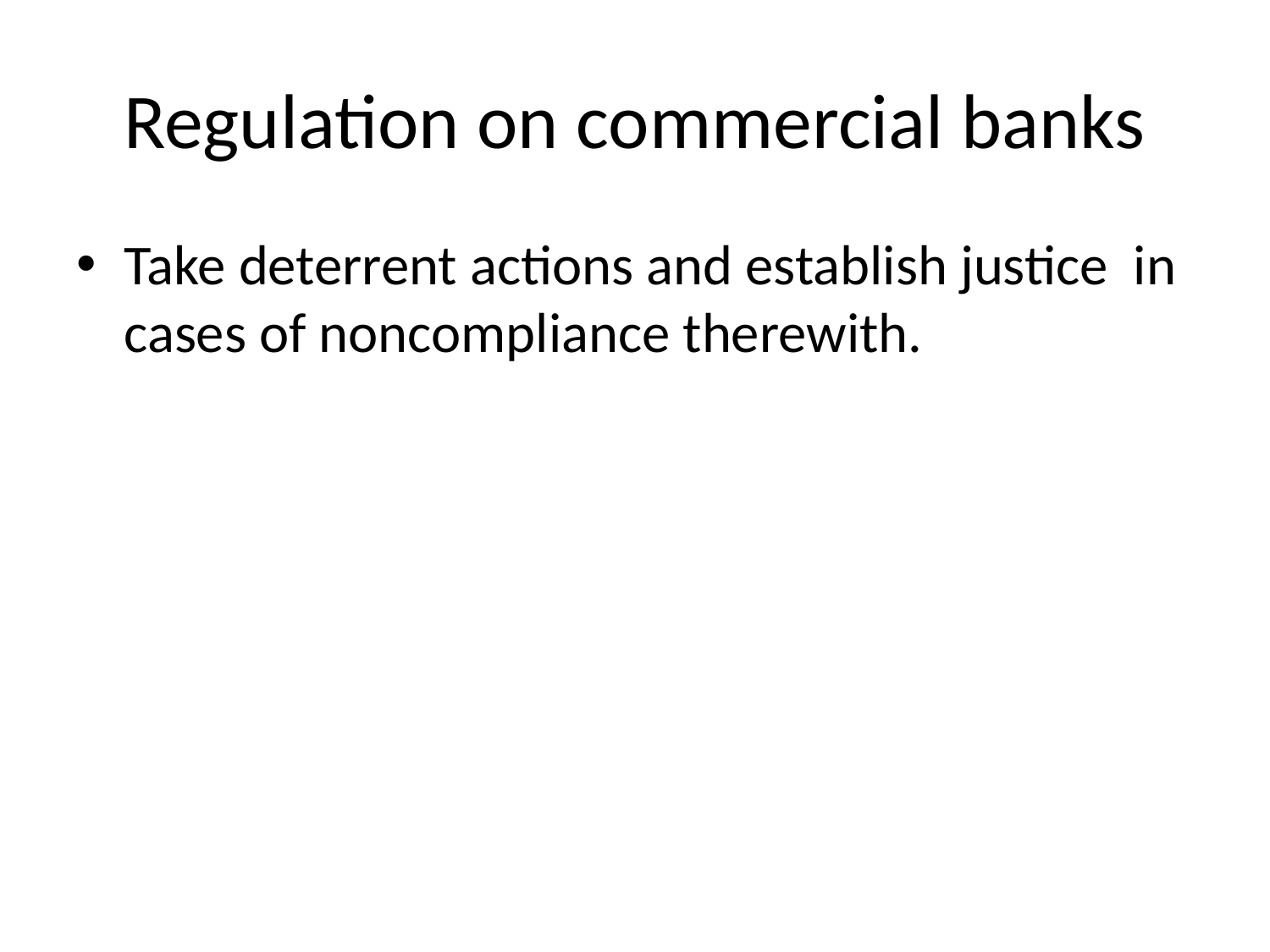

# Regulation on commercial banks
Take deterrent actions and establish justice  in cases of noncompliance therewith.